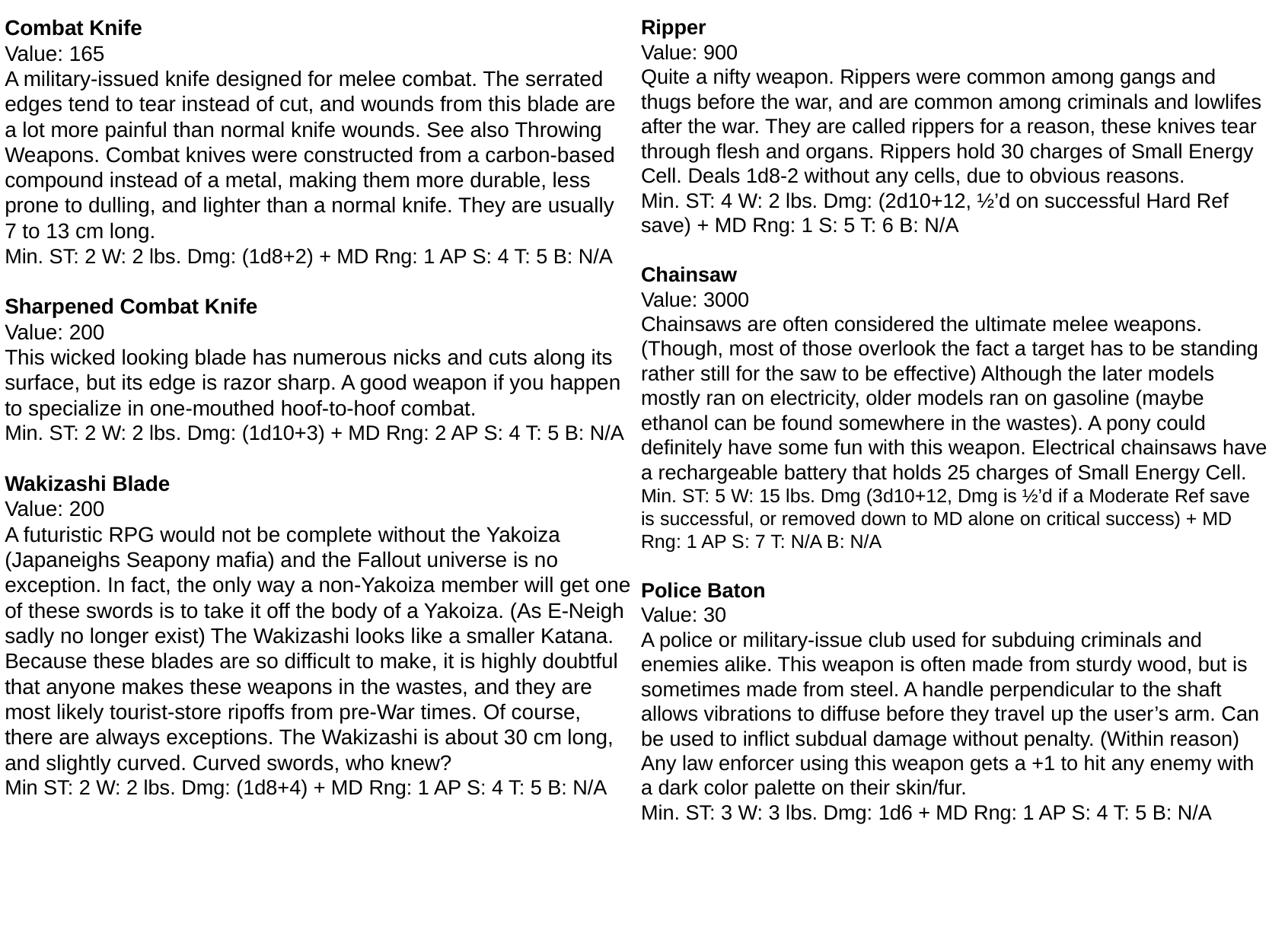

Ripper
Value: 900
Quite a nifty weapon. Rippers were common among gangs and thugs before the war, and are common among criminals and lowlifes after the war. They are called rippers for a reason, these knives tear through flesh and organs. Rippers hold 30 charges of Small Energy Cell. Deals 1d8-2 without any cells, due to obvious reasons.
Min. ST: 4 W: 2 lbs. Dmg: (2d10+12, ½’d on successful Hard Ref save) + MD Rng: 1 S: 5 T: 6 B: N/A

Chainsaw
Value: 3000
Chainsaws are often considered the ultimate melee weapons. (Though, most of those overlook the fact a target has to be standing rather still for the saw to be effective) Although the later models mostly ran on electricity, older models ran on gasoline (maybe ethanol can be found somewhere in the wastes). A pony could definitely have some fun with this weapon. Electrical chainsaws have a rechargeable battery that holds 25 charges of Small Energy Cell.
Min. ST: 5 W: 15 lbs. Dmg (3d10+12, Dmg is ½’d if a Moderate Ref save is successful, or removed down to MD alone on critical success) + MD Rng: 1 AP S: 7 T: N/A B: N/A

Police Baton
Value: 30
A police or military-issue club used for subduing criminals and enemies alike. This weapon is often made from sturdy wood, but is sometimes made from steel. A handle perpendicular to the shaft allows vibrations to diffuse before they travel up the user’s arm. Can be used to inflict subdual damage without penalty. (Within reason) Any law enforcer using this weapon gets a +1 to hit any enemy with a dark color palette on their skin/fur.
Min. ST: 3 W: 3 lbs. Dmg: 1d6 + MD Rng: 1 AP S: 4 T: 5 B: N/A

Combat Knife
Value: 165
A military-issued knife designed for melee combat. The serrated edges tend to tear instead of cut, and wounds from this blade are a lot more painful than normal knife wounds. See also Throwing Weapons. Combat knives were constructed from a carbon-based compound instead of a metal, making them more durable, less prone to dulling, and lighter than a normal knife. They are usually 7 to 13 cm long.
Min. ST: 2 W: 2 lbs. Dmg: (1d8+2) + MD Rng: 1 AP S: 4 T: 5 B: N/A

Sharpened Combat Knife
Value: 200
This wicked looking blade has numerous nicks and cuts along its surface, but its edge is razor sharp. A good weapon if you happen to specialize in one-mouthed hoof-to-hoof combat.
Min. ST: 2 W: 2 lbs. Dmg: (1d10+3) + MD Rng: 2 AP S: 4 T: 5 B: N/A

Wakizashi Blade
Value: 200
A futuristic RPG would not be complete without the Yakoiza (Japaneighs Seapony mafia) and the Fallout universe is no exception. In fact, the only way a non-Yakoiza member will get one of these swords is to take it off the body of a Yakoiza. (As E-Neigh sadly no longer exist) The Wakizashi looks like a smaller Katana. Because these blades are so difficult to make, it is highly doubtful that anyone makes these weapons in the wastes, and they are most likely tourist-store ripoffs from pre-War times. Of course, there are always exceptions. The Wakizashi is about 30 cm long, and slightly curved. Curved swords, who knew?
Min ST: 2 W: 2 lbs. Dmg: (1d8+4) + MD Rng: 1 AP S: 4 T: 5 B: N/A